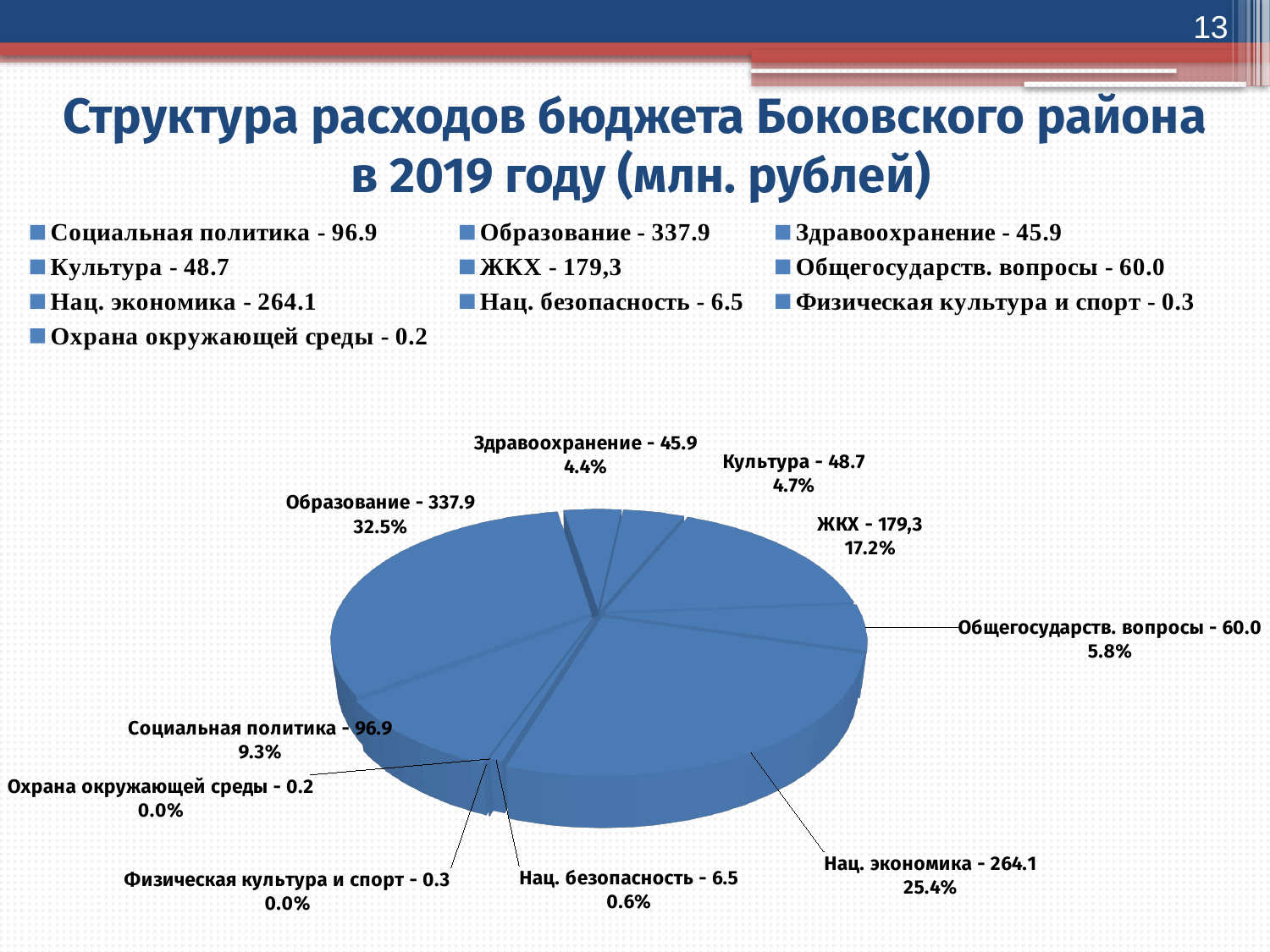

13
# Структура расходов бюджета Боковского района в 2019 году (млн. рублей)

[unsupported chart]